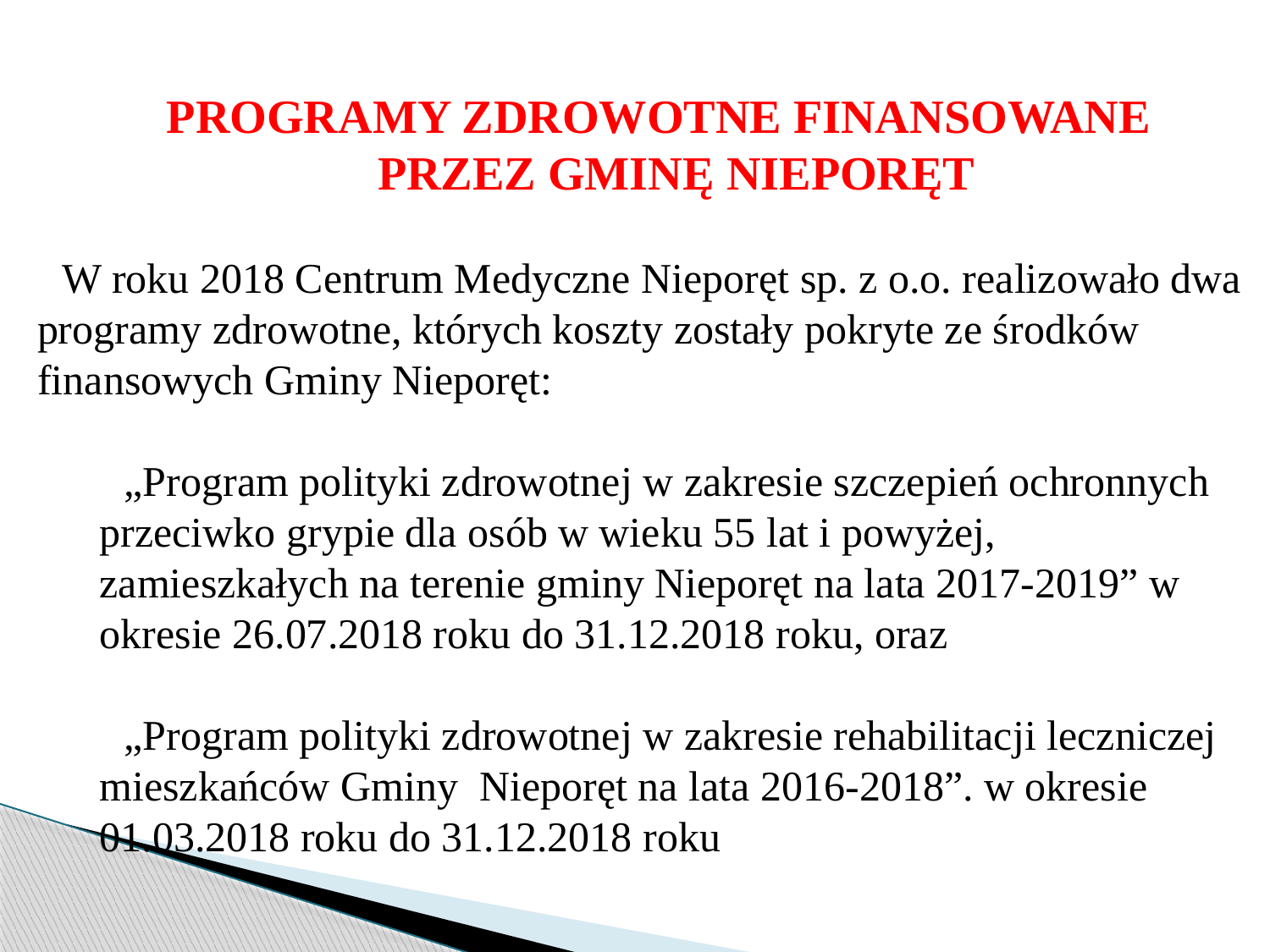

PrOgramy zdrowotne finansowane przez gminę nieporęt

W roku 2018 Centrum Medyczne Nieporęt sp. z o.o. realizowało dwa programy zdrowotne, których koszty zostały pokryte ze środków finansowych Gminy Nieporęt:

„Program polityki zdrowotnej w zakresie szczepień ochronnych przeciwko grypie dla osób w wieku 55 lat i powyżej, zamieszkałych na terenie gminy Nieporęt na lata 2017-2019” w okresie 26.07.2018 roku do 31.12.2018 roku, oraz

„Program polityki zdrowotnej w zakresie rehabilitacji leczniczej mieszkańców Gminy  Nieporęt na lata 2016-2018”. w okresie 01.03.2018 roku do 31.12.2018 roku